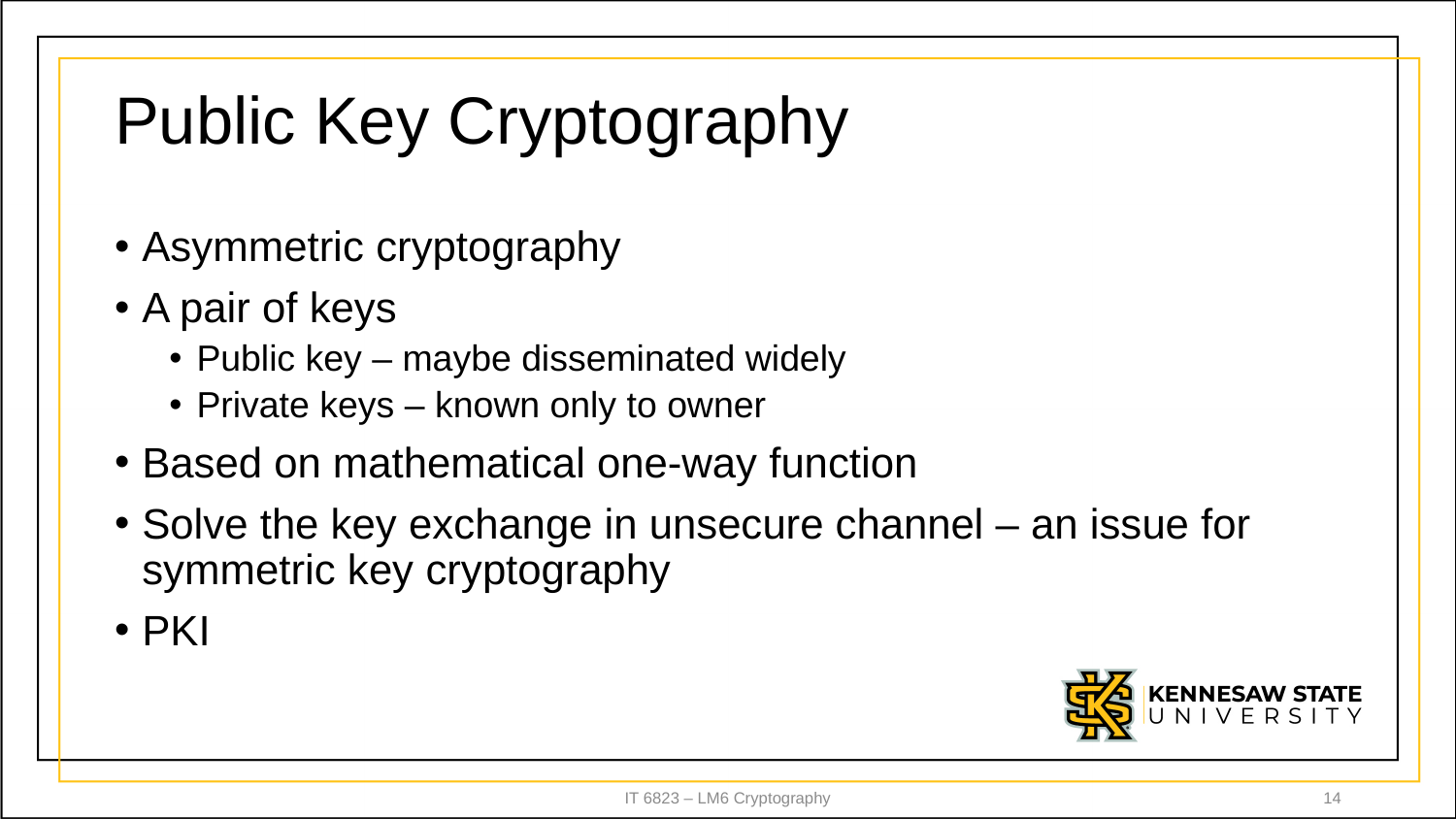

# Public Key Cryptography
Asymmetric cryptography
A pair of keys
Public key – maybe disseminated widely
Private keys – known only to owner
Based on mathematical one-way function
Solve the key exchange in unsecure channel – an issue for symmetric key cryptography
PKI
IT 6823 – LM6 Cryptography
14